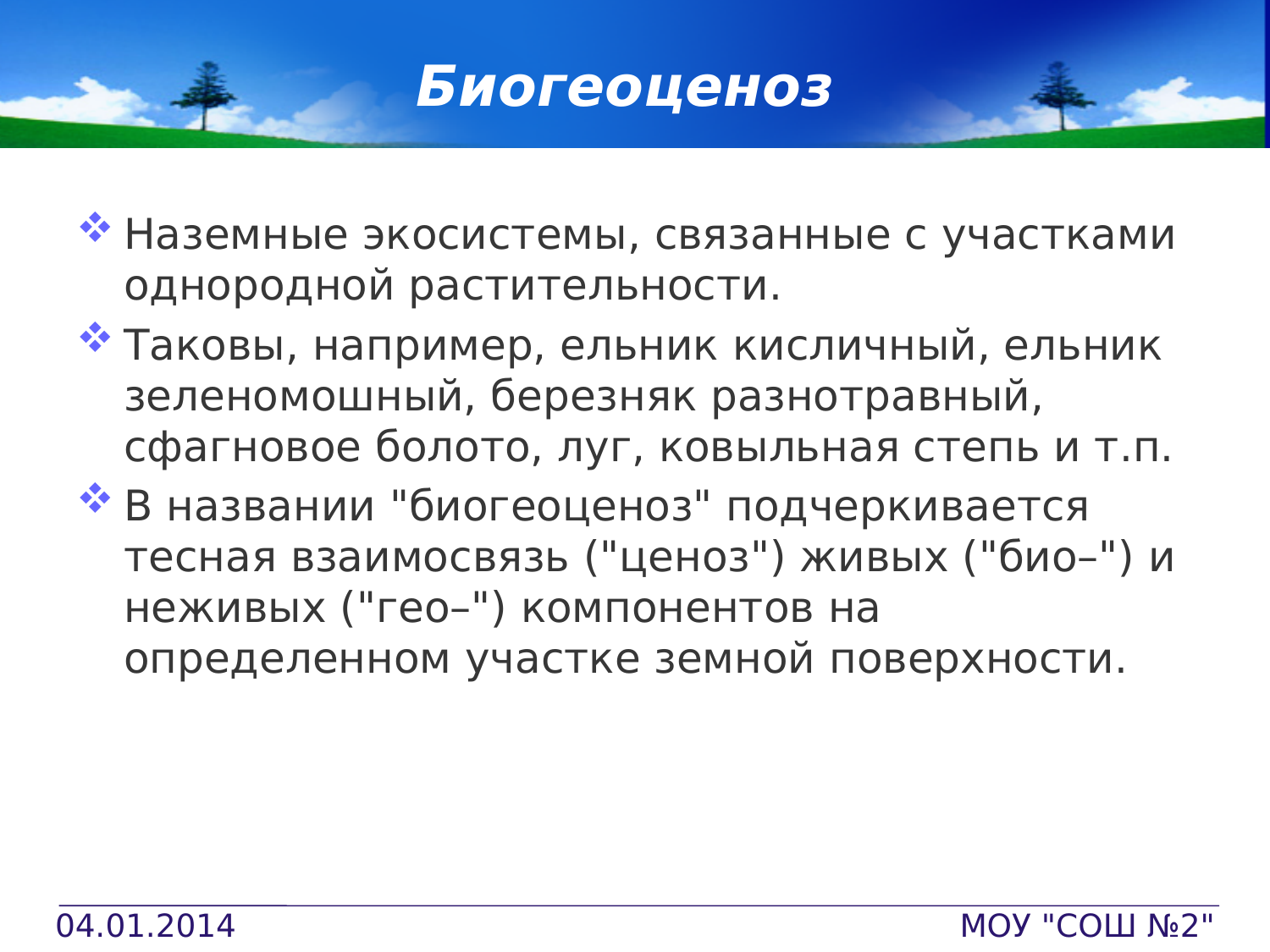

# Биогеоценоз
Наземные экосистемы, связанные с участками однородной растительности.
Таковы, например, ельник кисличный, ельник зеленомошный, березняк разнотравный, сфагновое болото, луг, ковыльная степь и т.п.
В названии "биогеоценоз" подчеркивается тесная взаимосвязь ("ценоз") живых ("био–") и неживых ("гео–") компонентов на определенном участке земной поверхности.

04.01.2014
МОУ "СОШ №2"